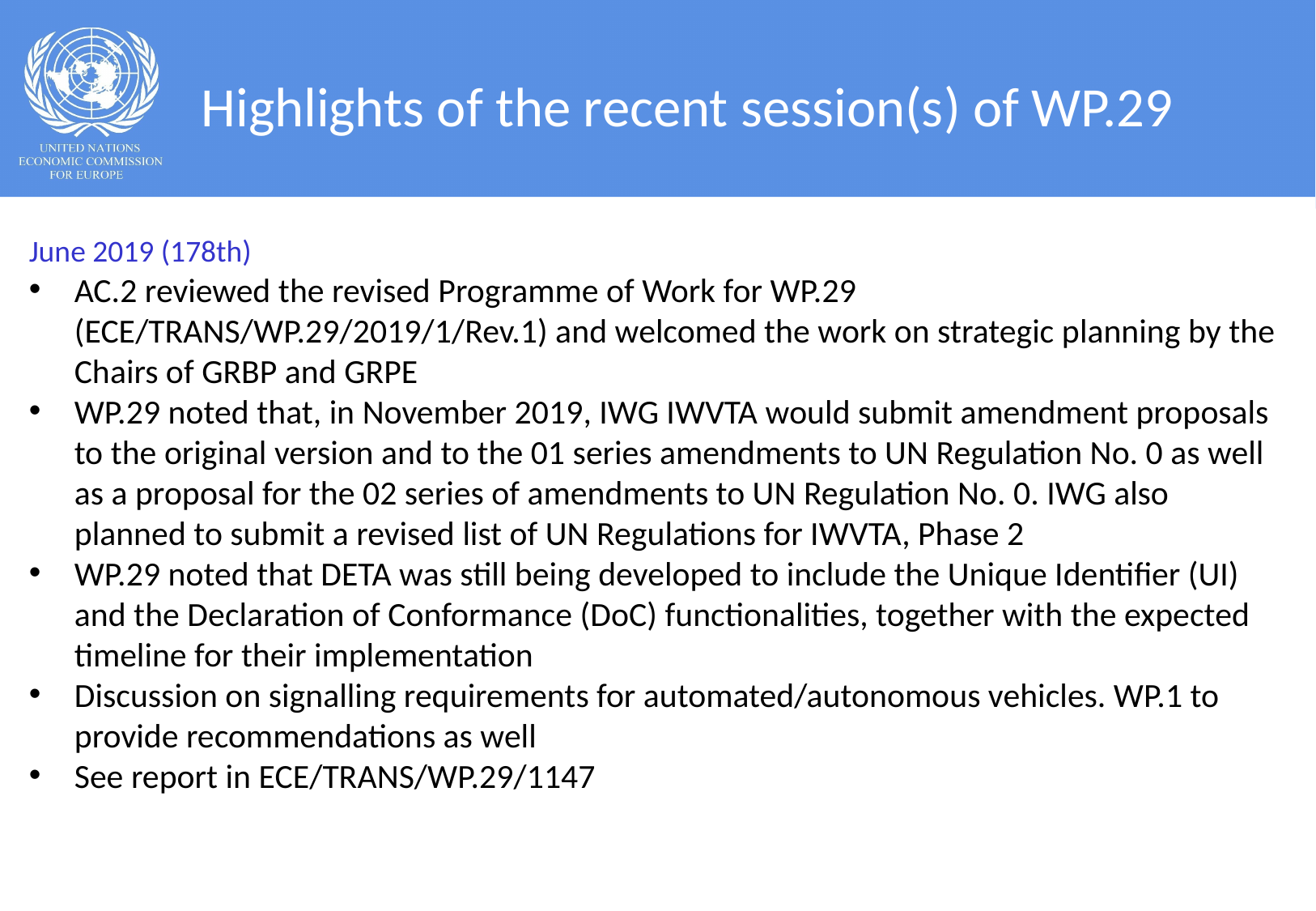

# Highlights of the recent session(s) of WP.29
June 2019 (178th)
AC.2 reviewed the revised Programme of Work for WP.29 (ECE/TRANS/WP.29/2019/1/Rev.1) and welcomed the work on strategic planning by the Chairs of GRBP and GRPE
WP.29 noted that, in November 2019, IWG IWVTA would submit amendment proposals to the original version and to the 01 series amendments to UN Regulation No. 0 as well as a proposal for the 02 series of amendments to UN Regulation No. 0. IWG also planned to submit a revised list of UN Regulations for IWVTA, Phase 2
WP.29 noted that DETA was still being developed to include the Unique Identifier (UI) and the Declaration of Conformance (DoC) functionalities, together with the expected timeline for their implementation
Discussion on signalling requirements for automated/autonomous vehicles. WP.1 to provide recommendations as well
See report in ECE/TRANS/WP.29/1147